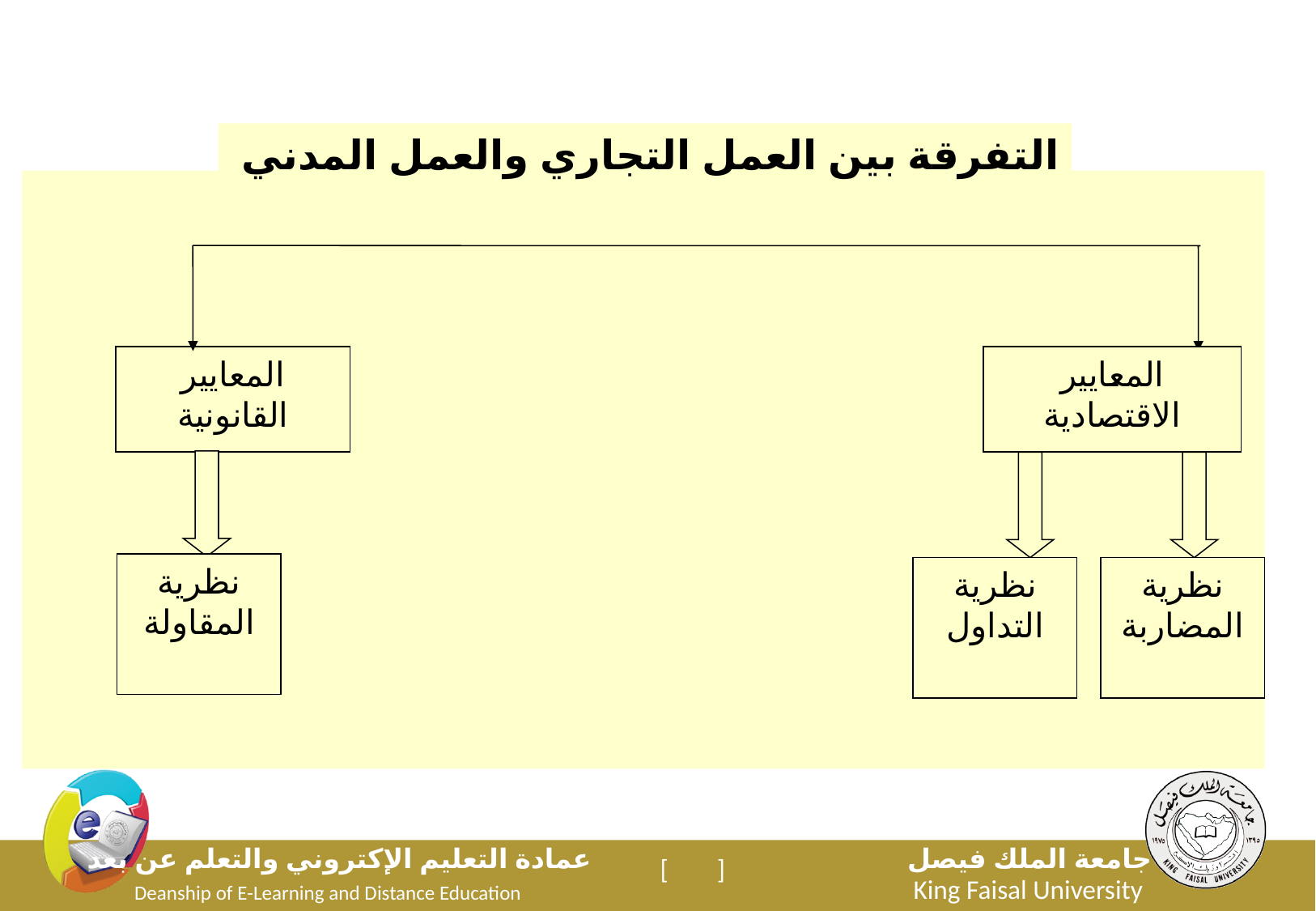

التفرقة بين العمل التجاري والعمل المدني

المعايير القانونية
المعايير الاقتصادية

نظرية المقاولة
نظرية التداول
نظرية المضاربة